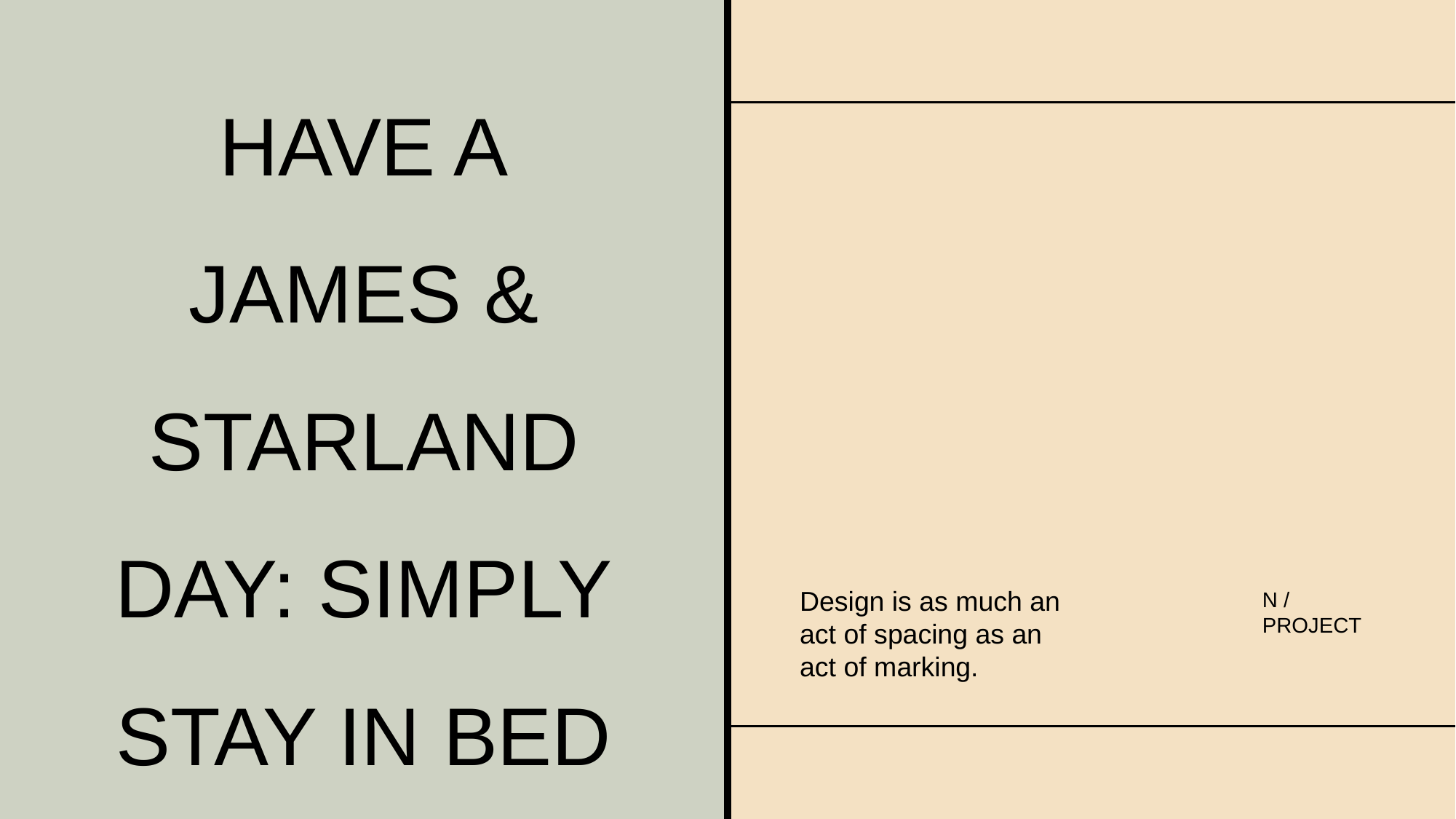

HAVE A
JAMES & STARLAND
DAY: SIMPLY
STAY IN BED

Design is as much an act of spacing as an act of marking.
N / PROJECT